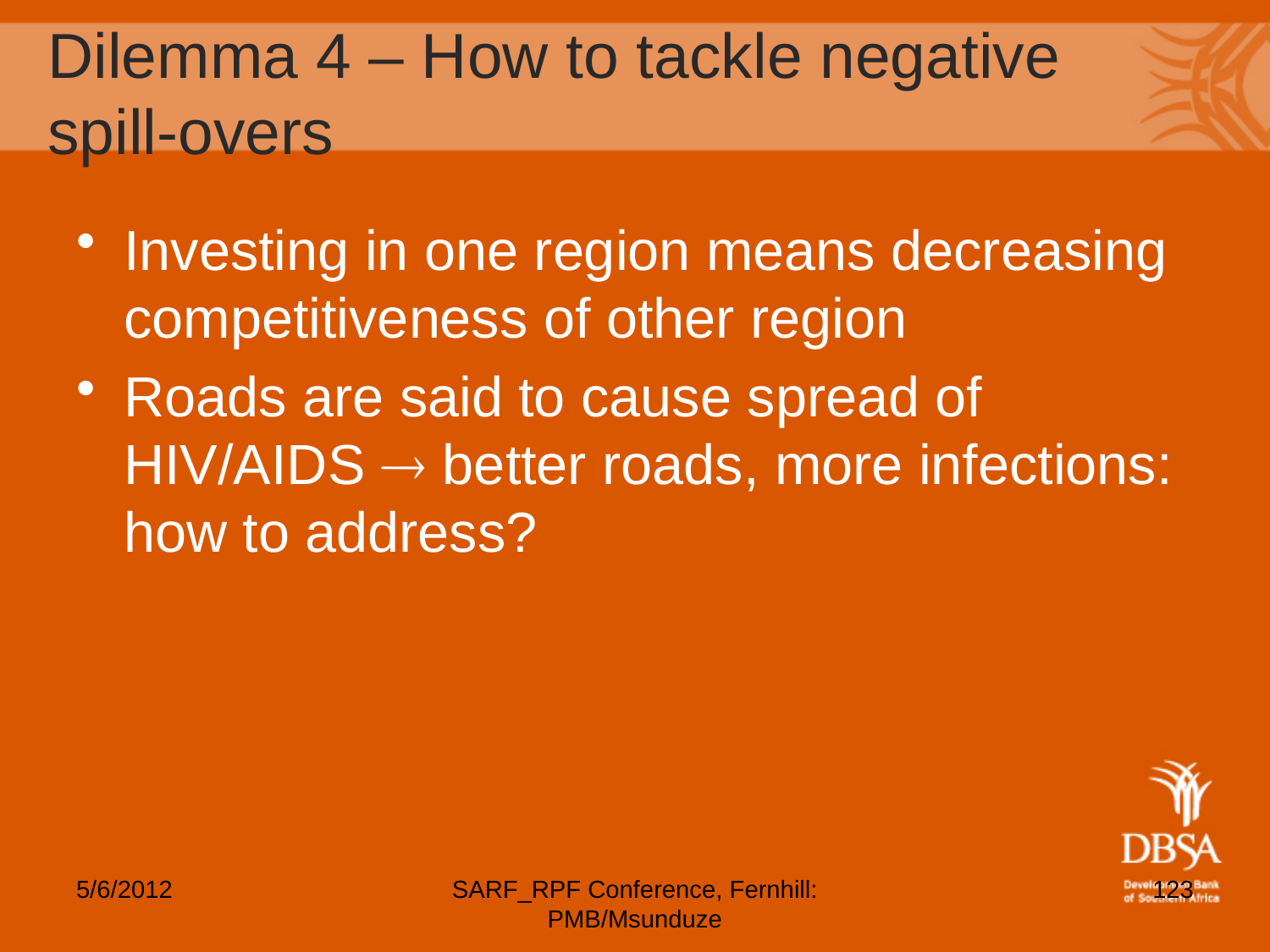

# Dilemma 4 – How to tackle negative spill-overs
Investing in one region means decreasing competitiveness of other region
Roads are said to cause spread of HIV/AIDS → better roads, more infections: how to address?

5/6/2012
SARF_RPF Conference, Fernhill: PMB/Msunduze
123